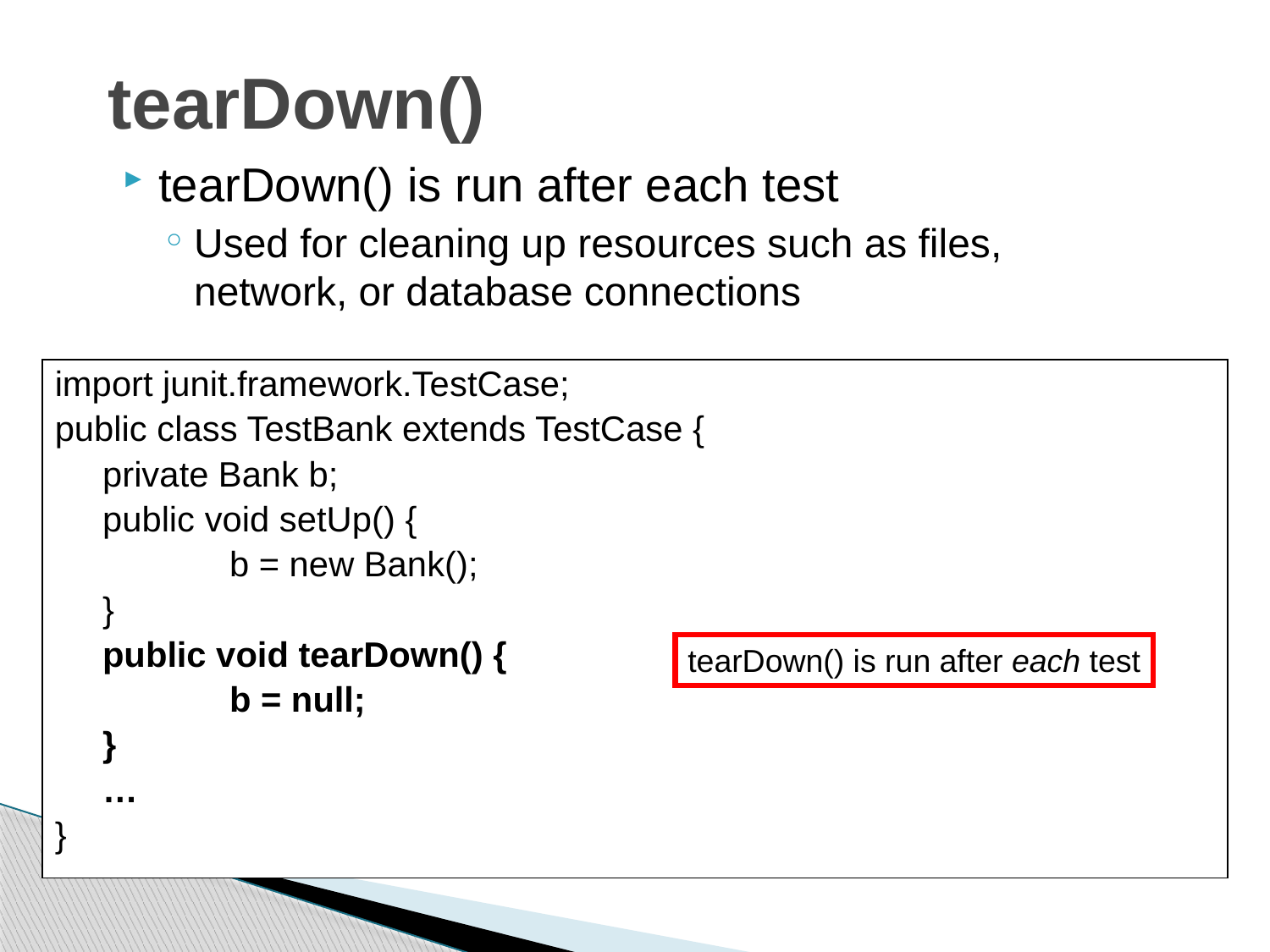

# tearDown()
tearDown() is run after each test
Used for cleaning up resources such as files, network, or database connections
import junit.framework.TestCase;
public class TestBank extends TestCase {
	private Bank b;
	public void setUp() {
		b = new Bank();
	}
	public void tearDown() {
		b = null;
	}
	…
}
tearDown() is run after each test